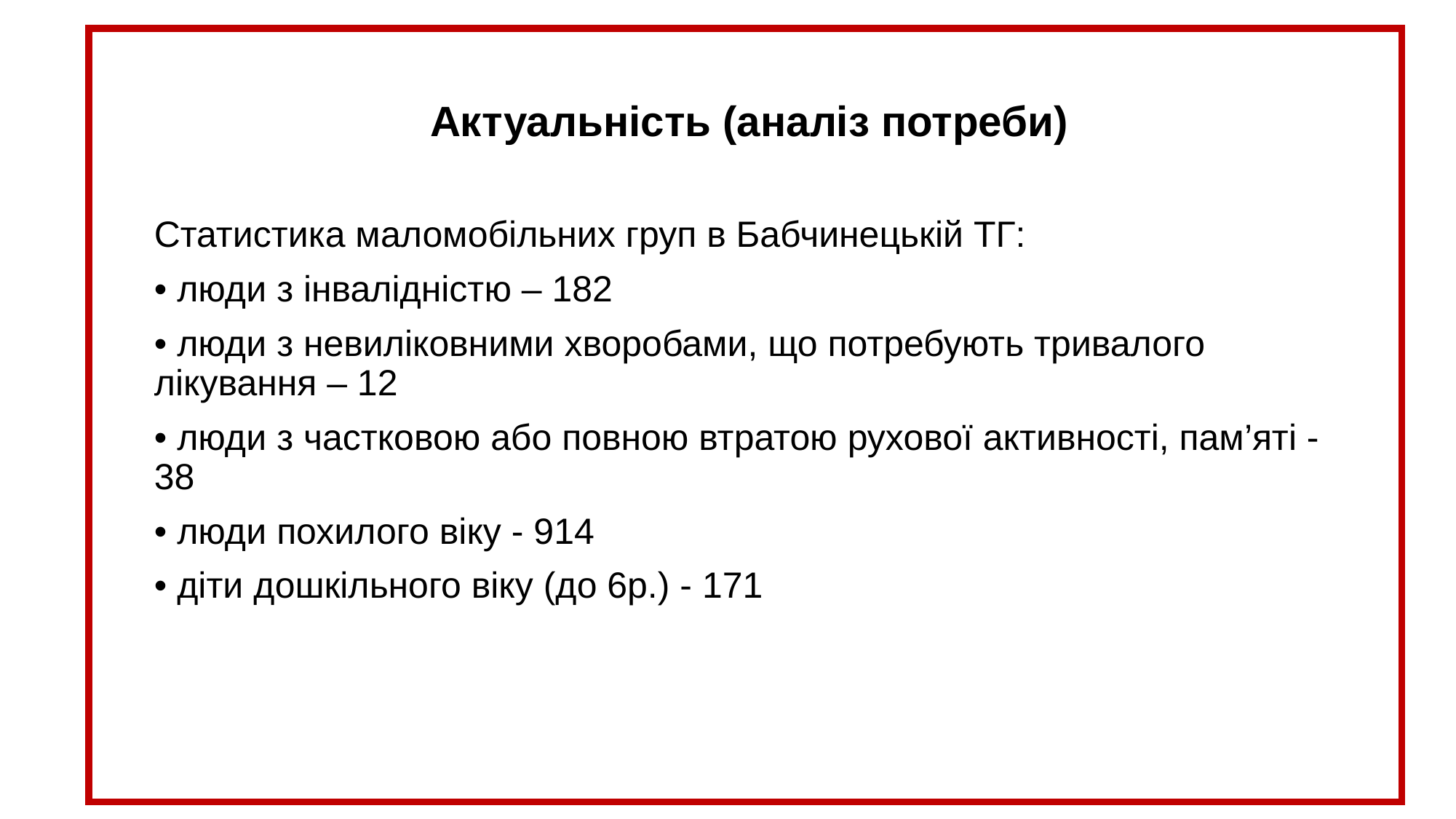

# Актуальність (аналіз потреби)
Статистика маломобільних груп в Бабчинецькій ТГ:
• люди з інвалідністю – 182
• люди з невиліковними хворобами, що потребують тривалого лікування – 12
• люди з частковою або повною втратою рухової активності, пам’яті - 38
• люди похилого віку - 914
• діти дошкільного віку (до 6р.) - 171